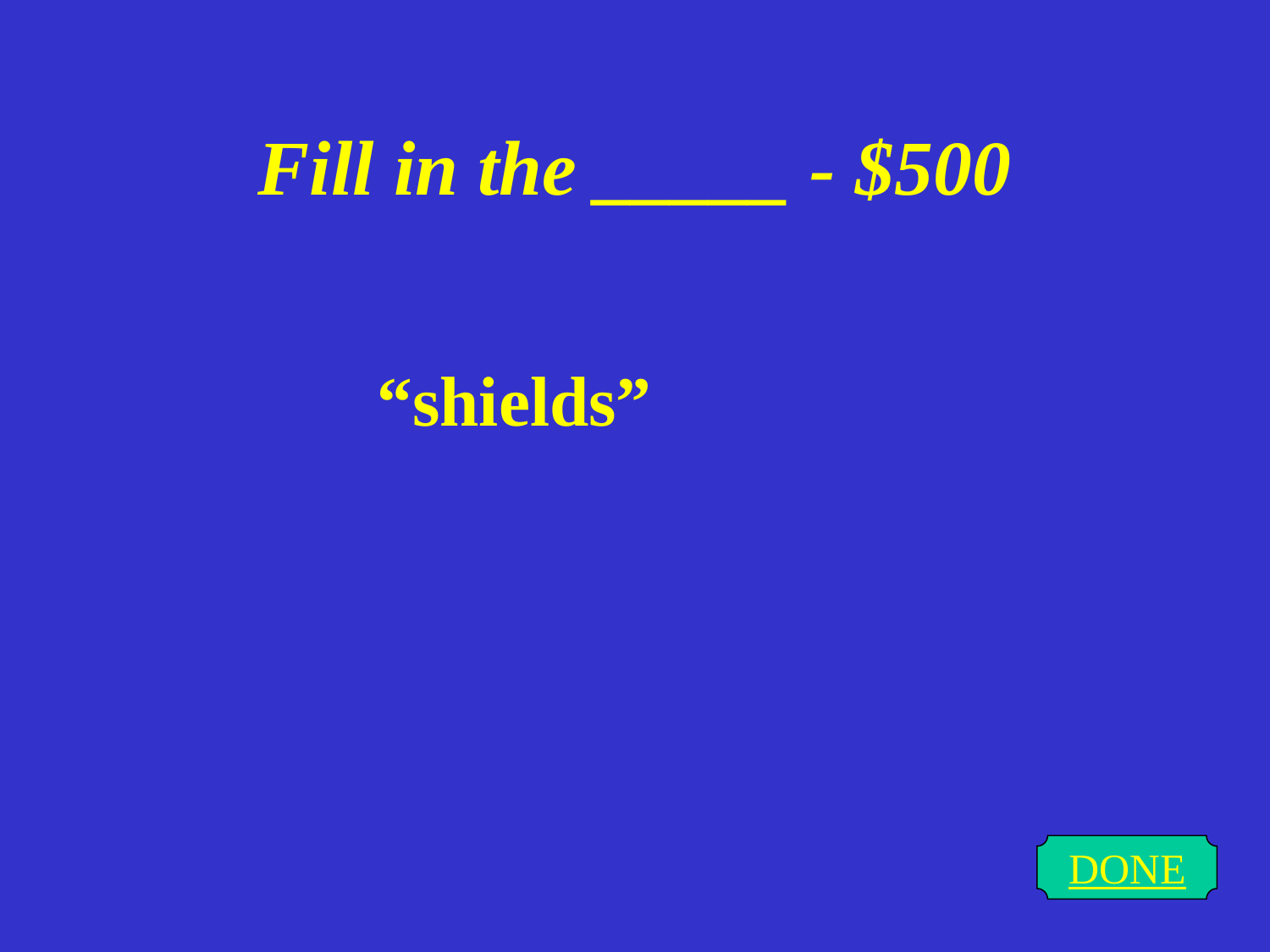

# Fill in the _____ - $500
“shields”

DONE